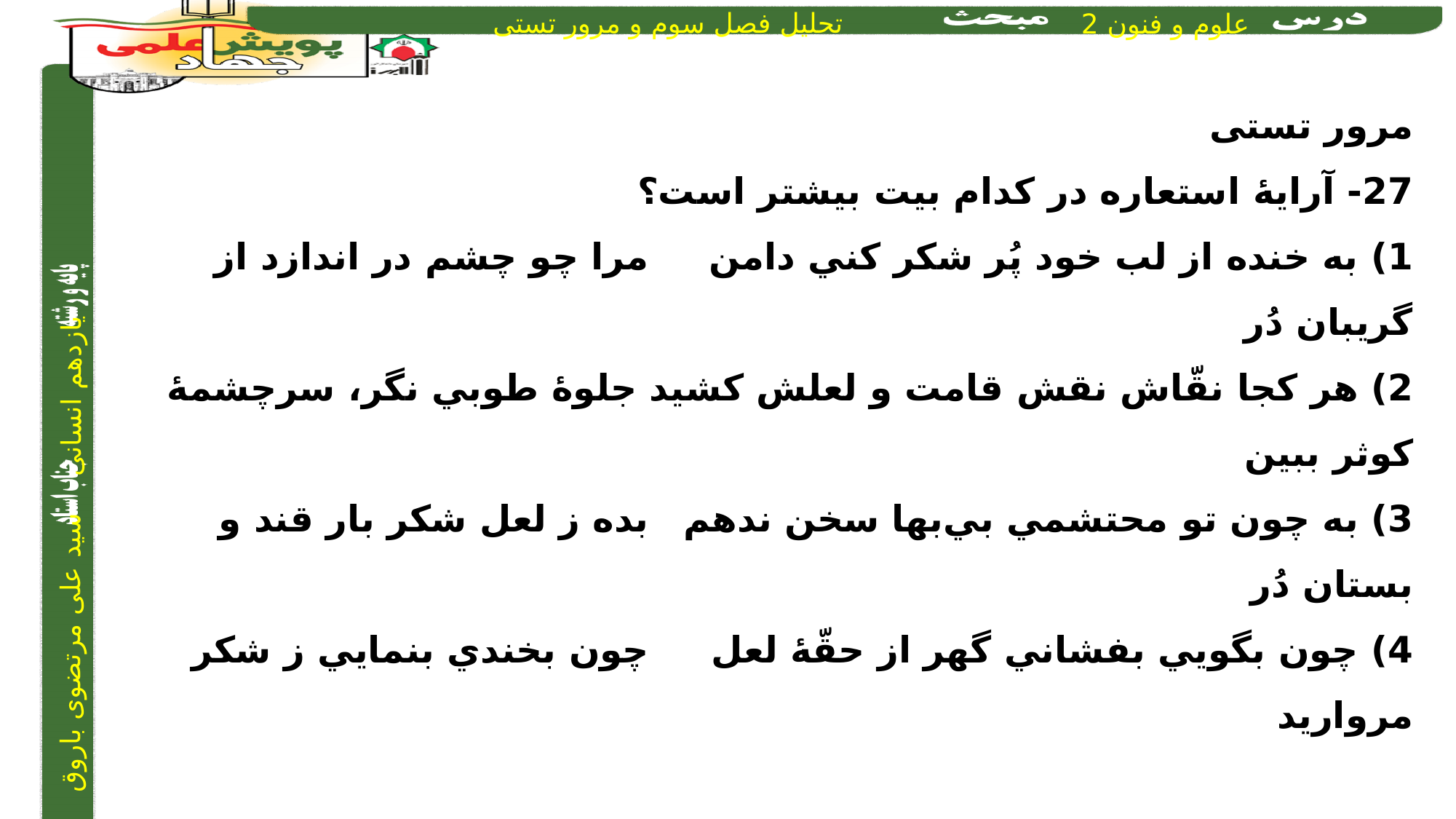

مرور تستی
27- آرایۀ استعاره در کدام بیت بیشتر است؟
1) به خنده از لب خود پُر شکر کني دامن	 	مرا چو چشم در اندازد از گريبان دُر
2) هر کجا نقّاش نقش قامت و لعلش کشيد	 	جلوۀ طوبي نگر، سرچشمۀ کوثر ببين
3) به چون تو محتشمي بي‌بها سخن ندهم	 	بده ز لعل شکر بار قند و بستان دُر
4) چون بگويي بفشاني گهر از حقّۀ لعل	 	چون بخندي بنمايي ز شکر مرواريد

4